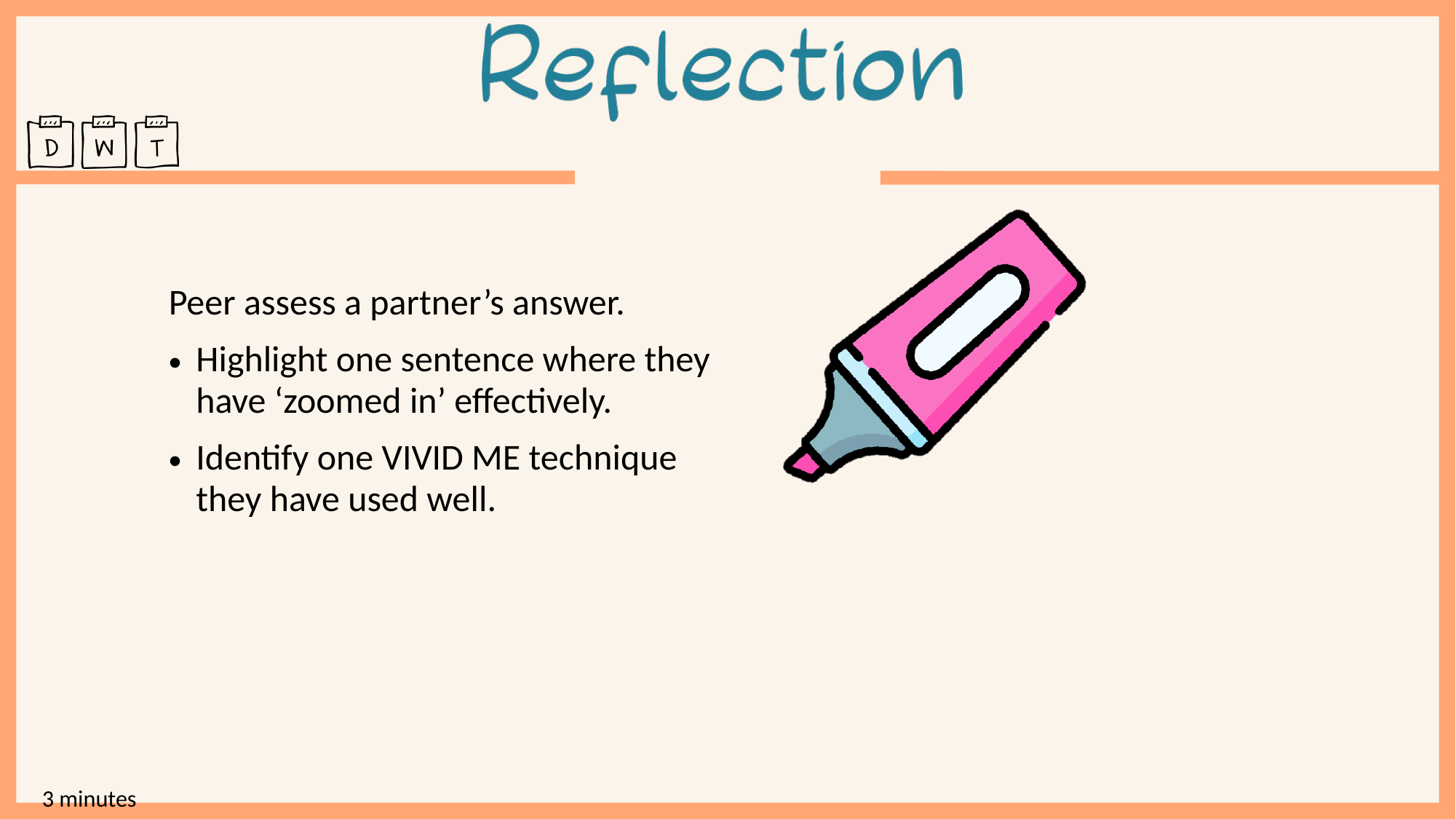

Peer assess a partner’s answer.
Highlight one sentence where they have ‘zoomed in’ effectively.
Identify one VIVID ME technique they have used well.

3 minutes